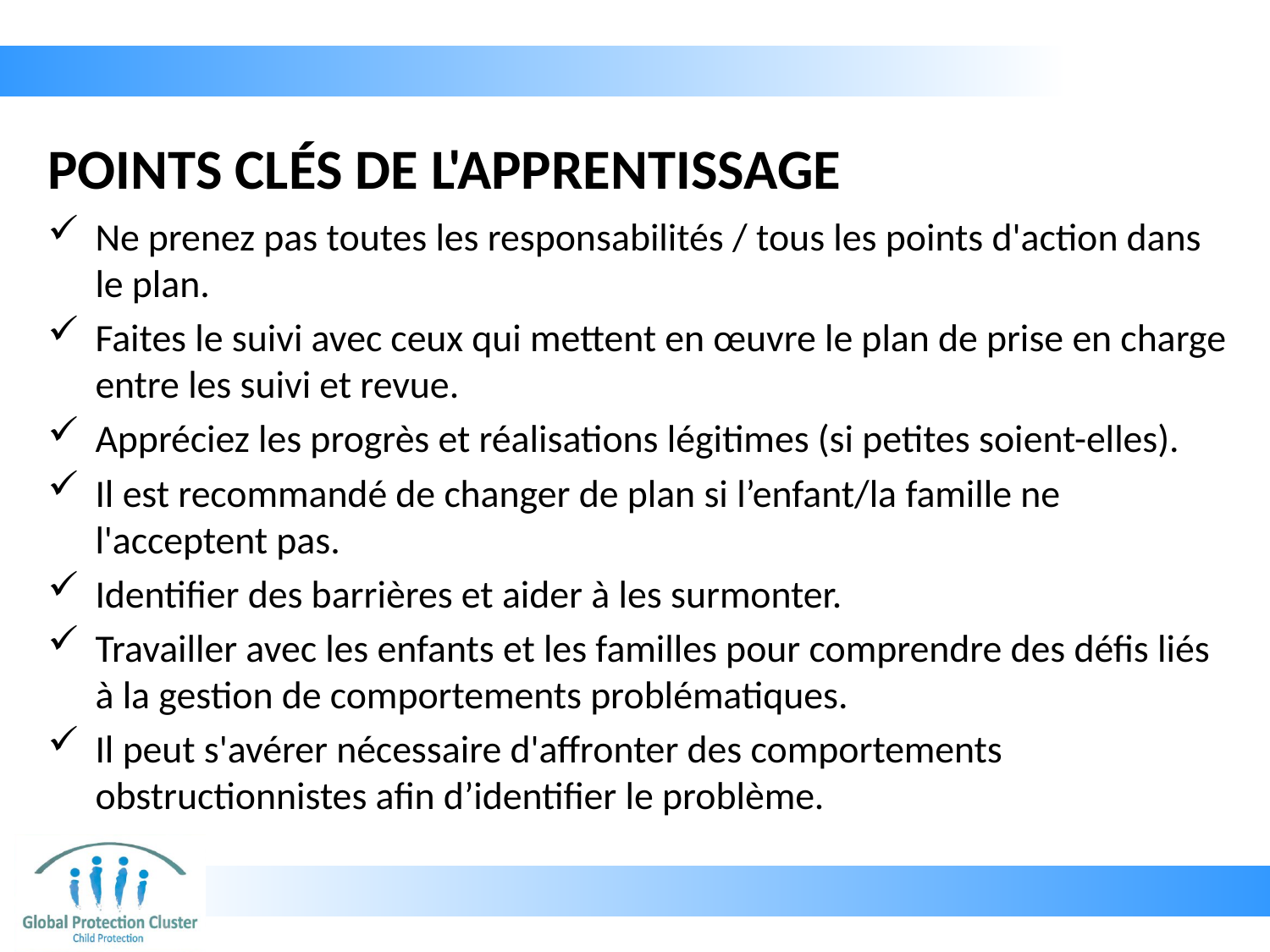

# POINTS CLÉS DE L'APPRENTISSAGE
Ne prenez pas toutes les responsabilités / tous les points d'action dans le plan.
Faites le suivi avec ceux qui mettent en œuvre le plan de prise en charge entre les suivi et revue.
Appréciez les progrès et réalisations légitimes (si petites soient-elles).
Il est recommandé de changer de plan si l’enfant/la famille ne l'acceptent pas.
Identifier des barrières et aider à les surmonter.
Travailler avec les enfants et les familles pour comprendre des défis liés à la gestion de comportements problématiques.
Il peut s'avérer nécessaire d'affronter des comportements obstructionnistes afin d’identifier le problème.